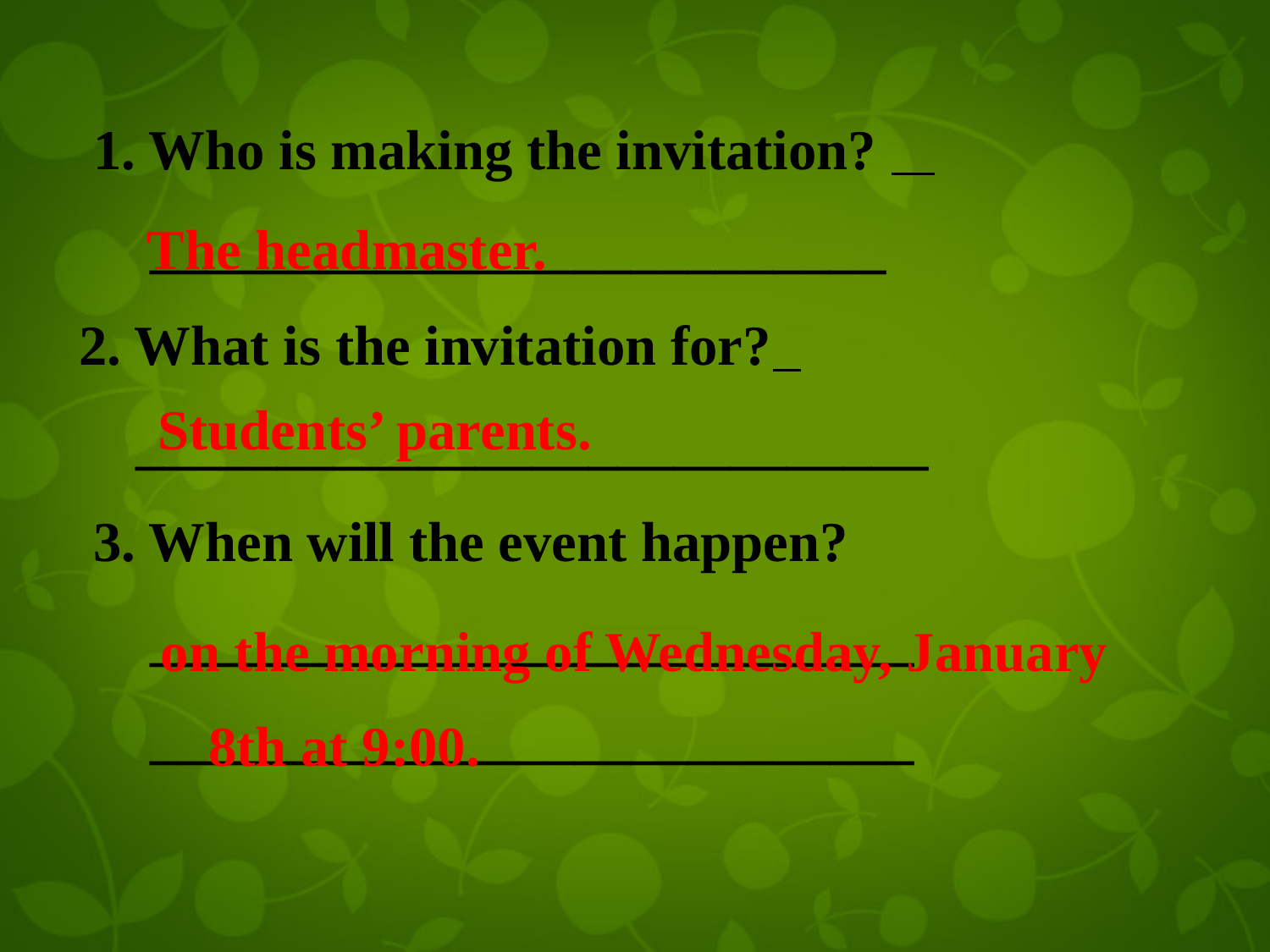

1. Who is making the invitation?
     __________________________
2. What is the invitation for?
    ____________________________
 3. When will the event happen?
     ___________________________
     ___________________________
The headmaster.
Students’ parents.
on the morning of Wednesday, January 8th at 9:00.